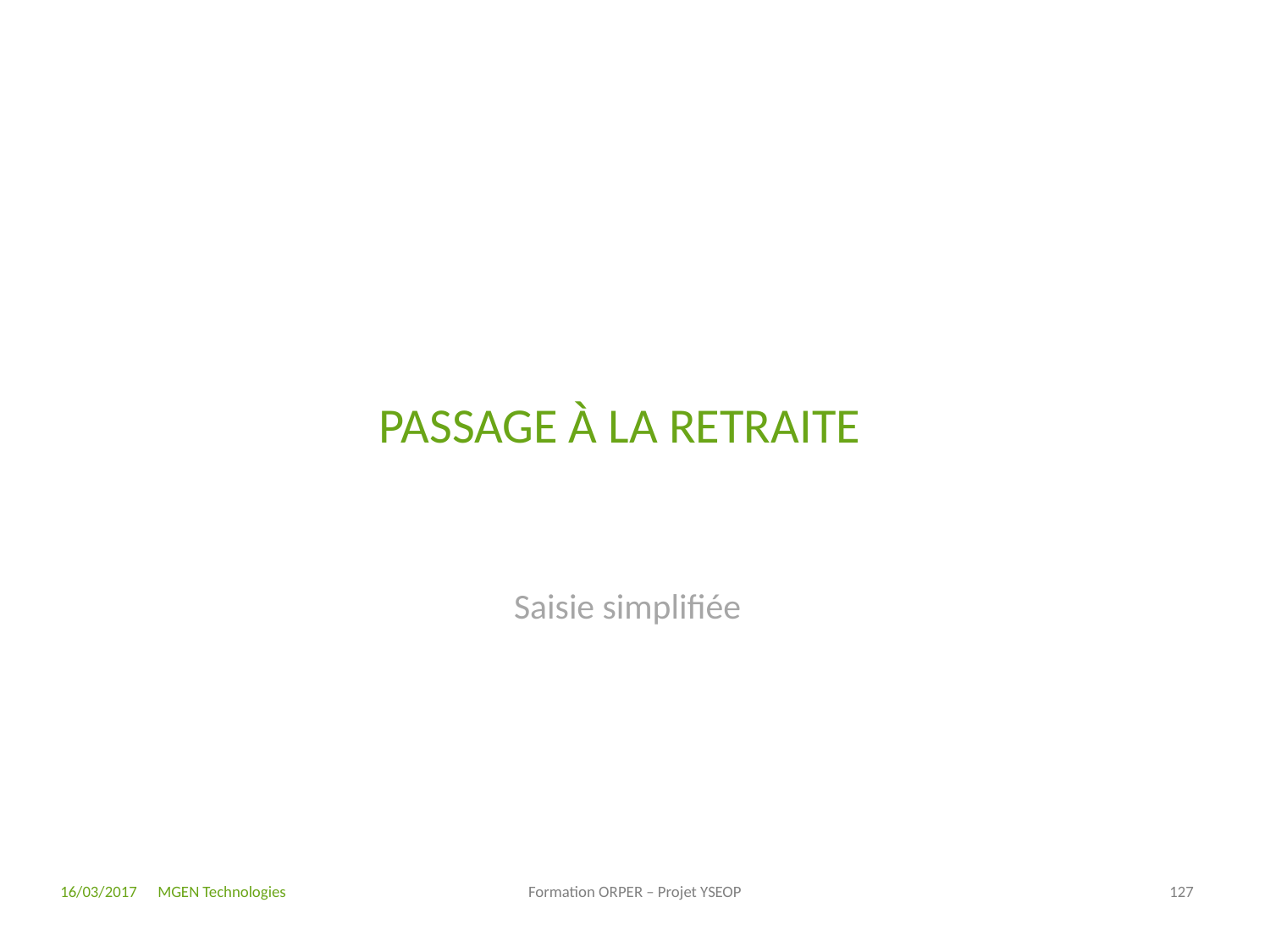

# Passage à la retraite
Saisie simplifiée
16/03/2017
Formation ORPER – Projet YSEOP
127